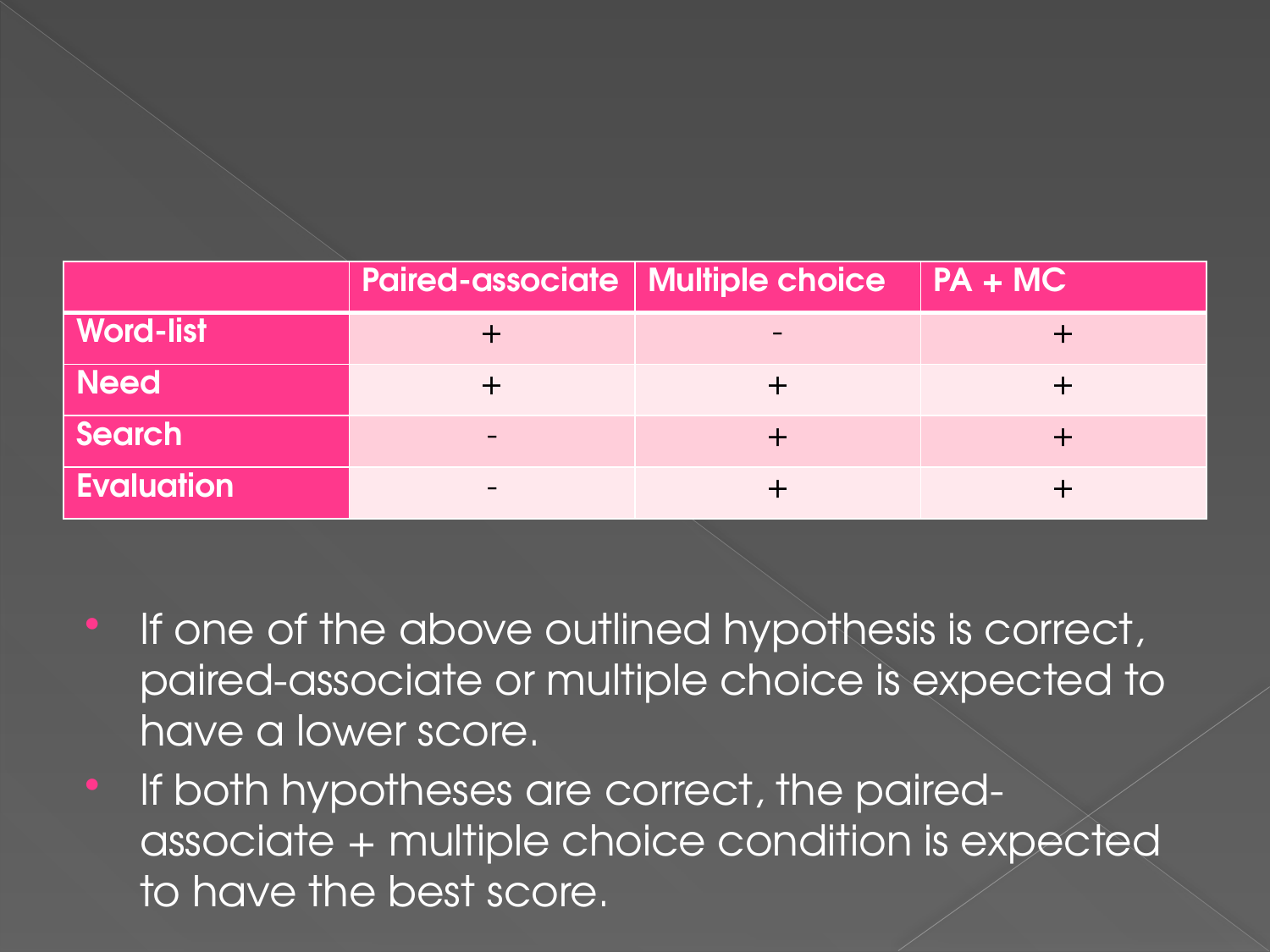

#
|  | Paired-associate | Multiple choice | PA + MC |
| --- | --- | --- | --- |
| Word-list | + | - | + |
| Need | + | + | + |
| Search | - | + | + |
| Evaluation | - | + | + |
If one of the above outlined hypothesis is correct, paired-associate or multiple choice is expected to have a lower score.
If both hypotheses are correct, the paired-associate + multiple choice condition is expected to have the best score.